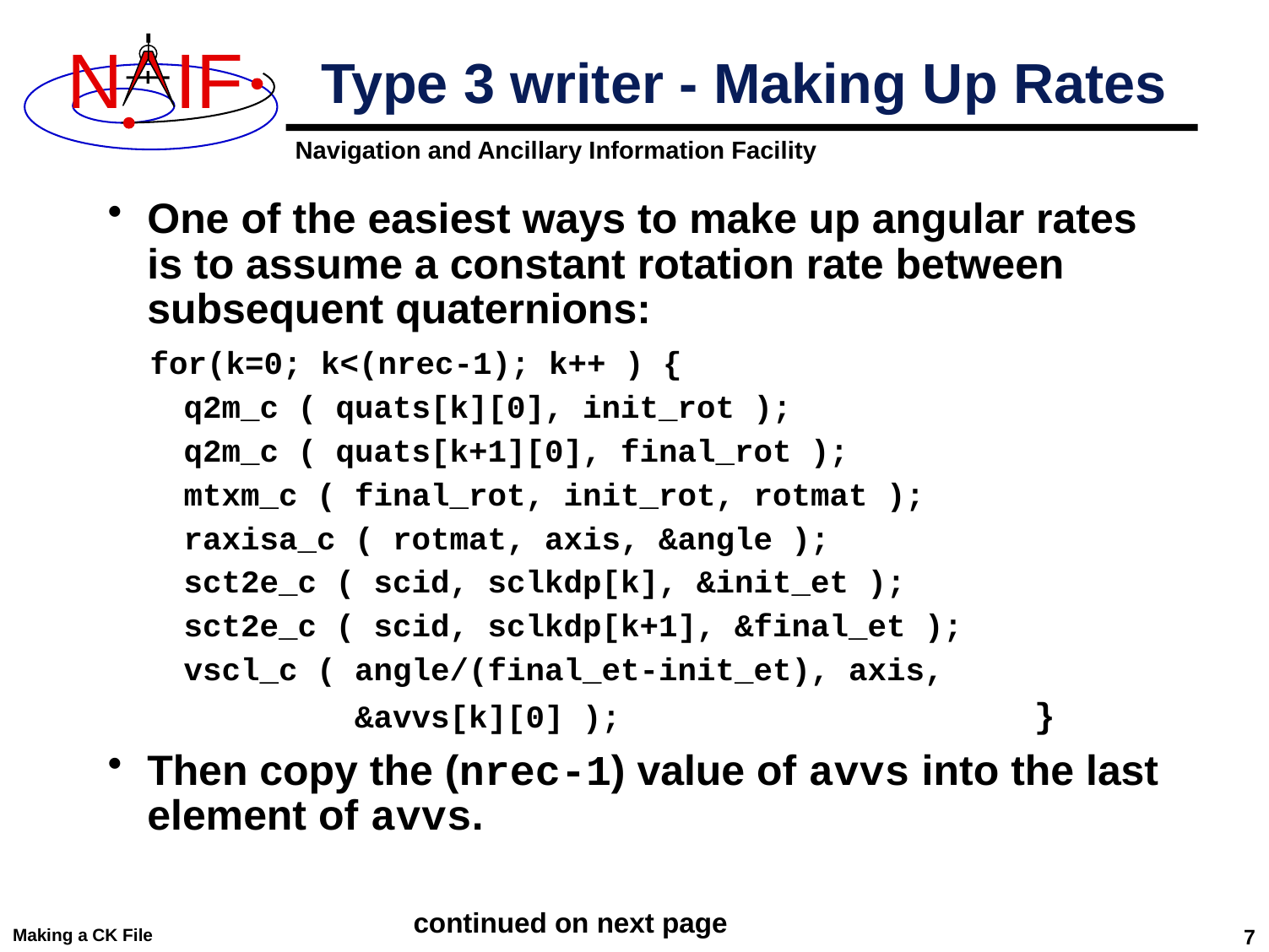

# Type 3 writer - Making Up Rates
One of the easiest ways to make up angular rates is to assume a constant rotation rate between subsequent quaternions:
  for(k=0; k<(nrec-1); k++ ) {
    q2m_c ( quats[k][0], init_rot );
    q2m_c ( quats[k+1][0], final_rot );
    mtxm_c ( final_rot, init_rot, rotmat );
    raxisa_c ( rotmat, axis, &angle );
    sct2e_c ( scid, sclkdp[k], &init_et );
    sct2e_c ( scid, sclkdp[k+1], &final_et );
    vscl_c ( angle/(final_et-init_et), axis,
             &avvs[k][0] );                    }
Then copy the (nrec-1) value of avvs into the last element of avvs.
continued on next page
Making a CK File
7